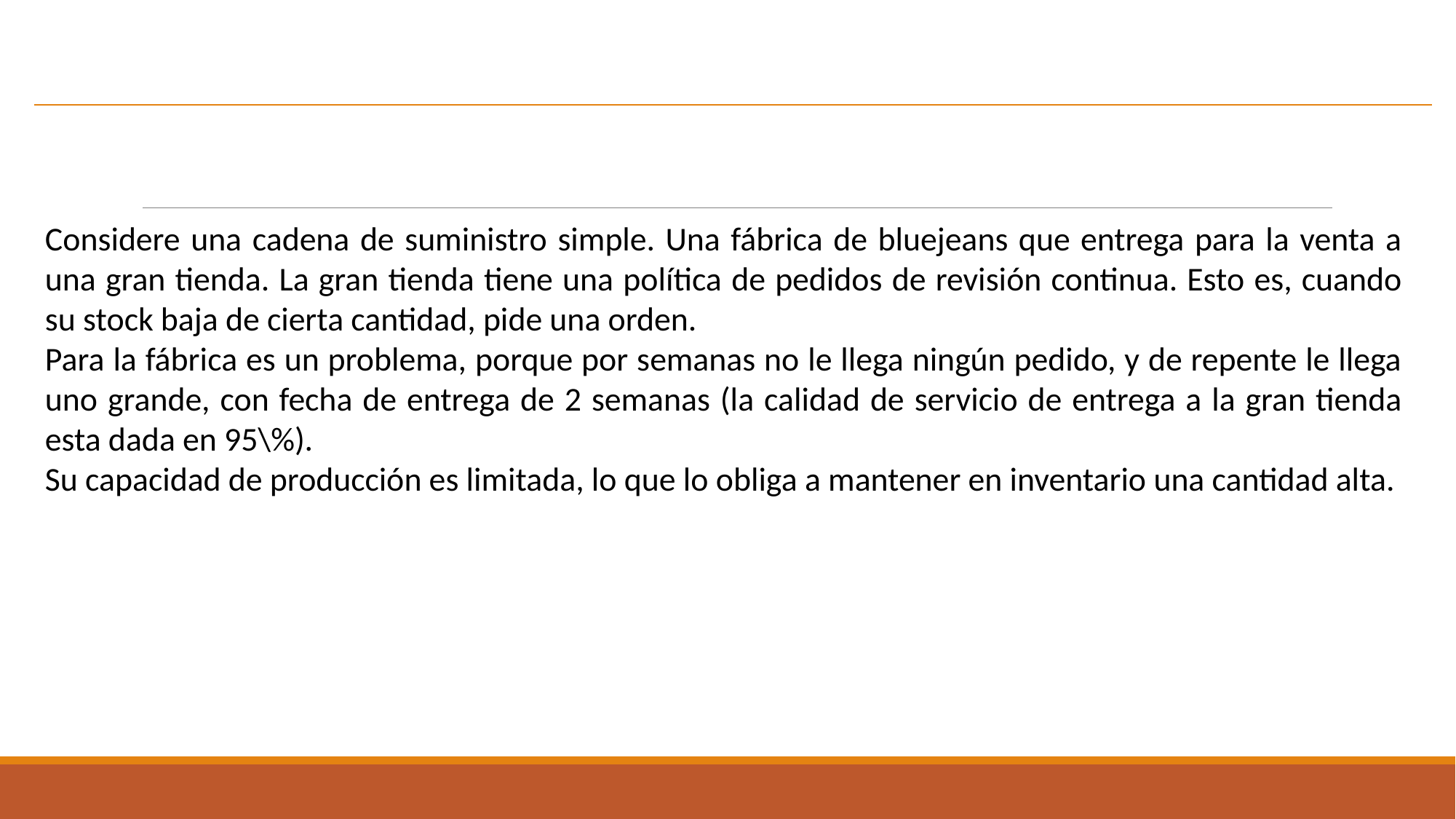

Considere una cadena de suministro simple. Una fábrica de bluejeans que entrega para la venta a una gran tienda. La gran tienda tiene una política de pedidos de revisión continua. Esto es, cuando su stock baja de cierta cantidad, pide una orden.
Para la fábrica es un problema, porque por semanas no le llega ningún pedido, y de repente le llega uno grande, con fecha de entrega de 2 semanas (la calidad de servicio de entrega a la gran tienda esta dada en 95\%).
Su capacidad de producción es limitada, lo que lo obliga a mantener en inventario una cantidad alta.